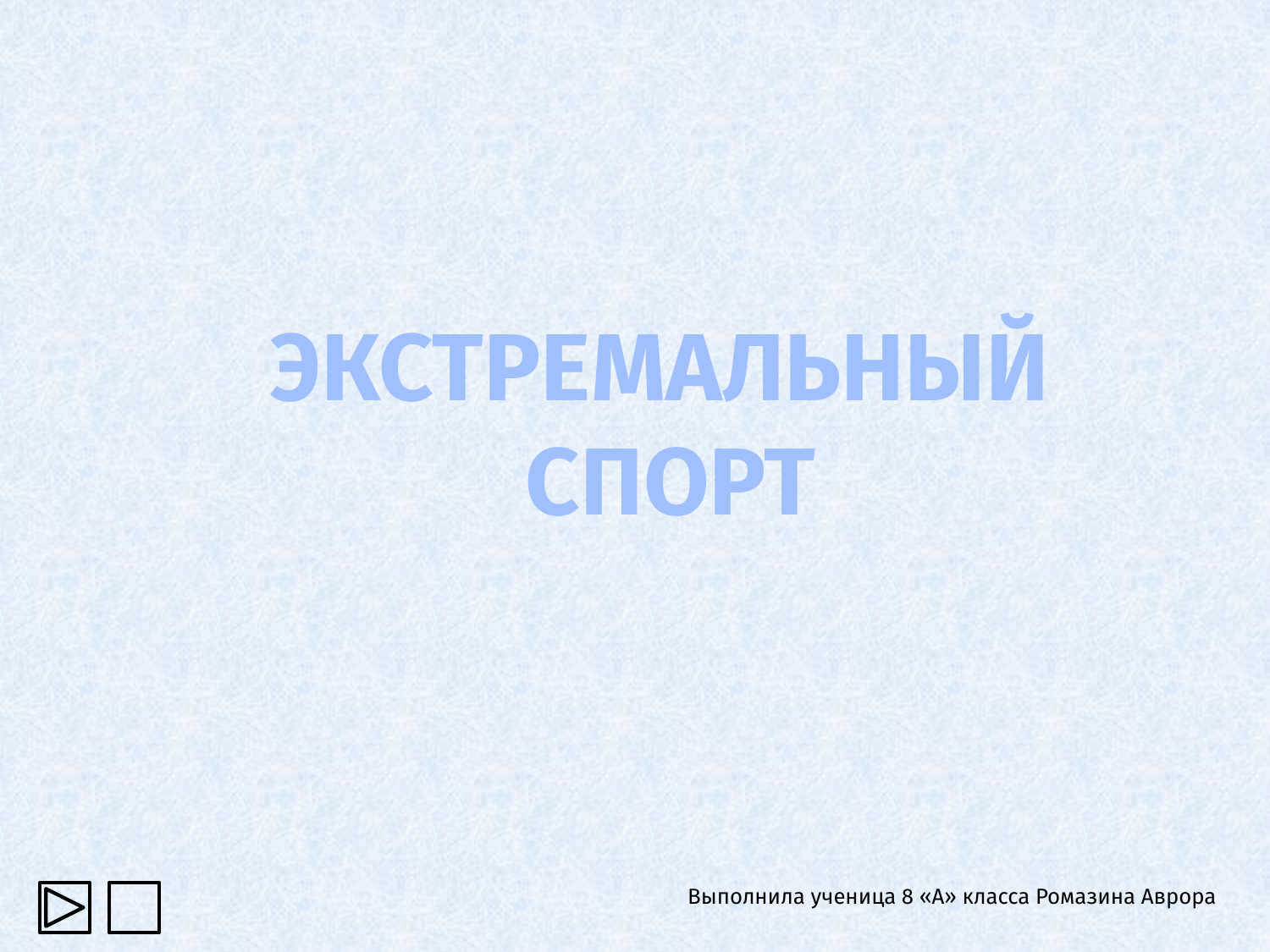

# ЭКСТРЕМАЛЬНЫЙ СПОРТ
Выполнила ученица 8 «А» класса Ромазина Аврора